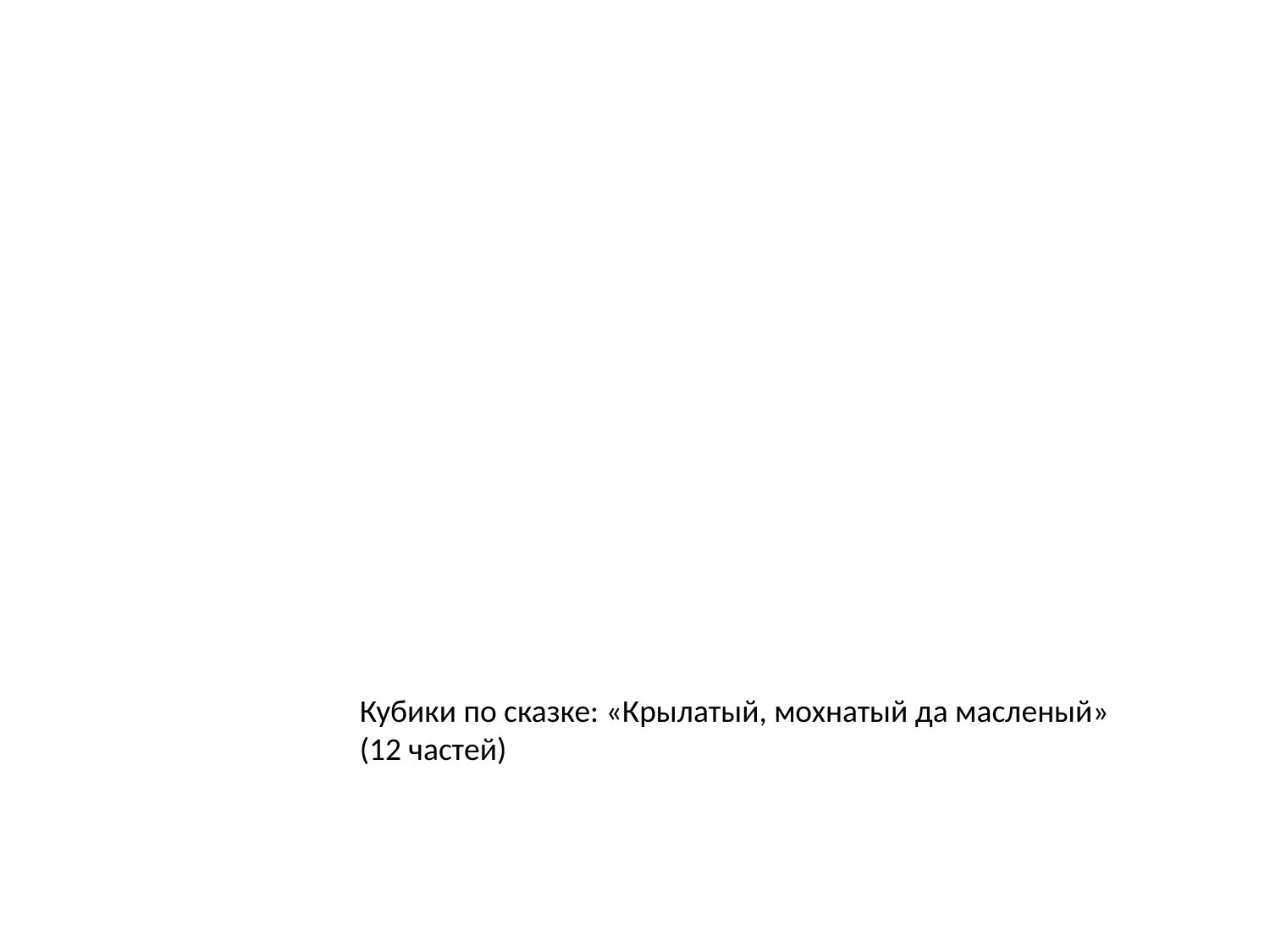

Кубики по сказке: «Крылатый, мохнатый да масленый»
(12 частей)